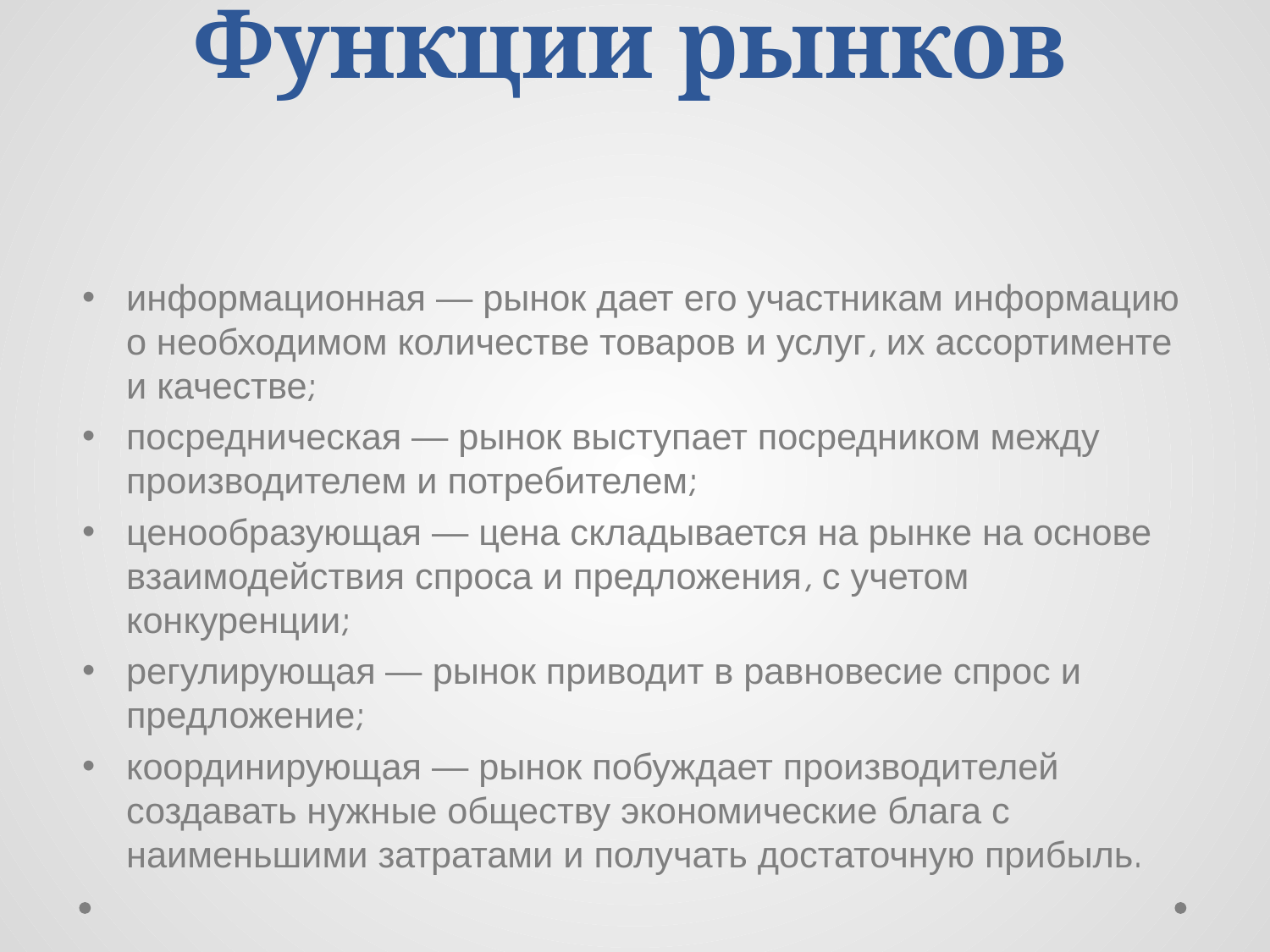

# Функции рынков
информационная — рынок дает его участникам информацию о необходимом количестве товаров и услуг, их ассортименте и качестве;
посредническая — рынок выступает посредником между производителем и потребителем;
ценообразующая — цена складывается на рынке на основе взаимодействия спроса и предложения, с учетом конкуренции;
регулирующая — рынок приводит в равновесие спрос и предложение;
координирующая — рынок побуждает производителей создавать нужные обществу экономические блага с наименьшими затратами и получать достаточную прибыль.